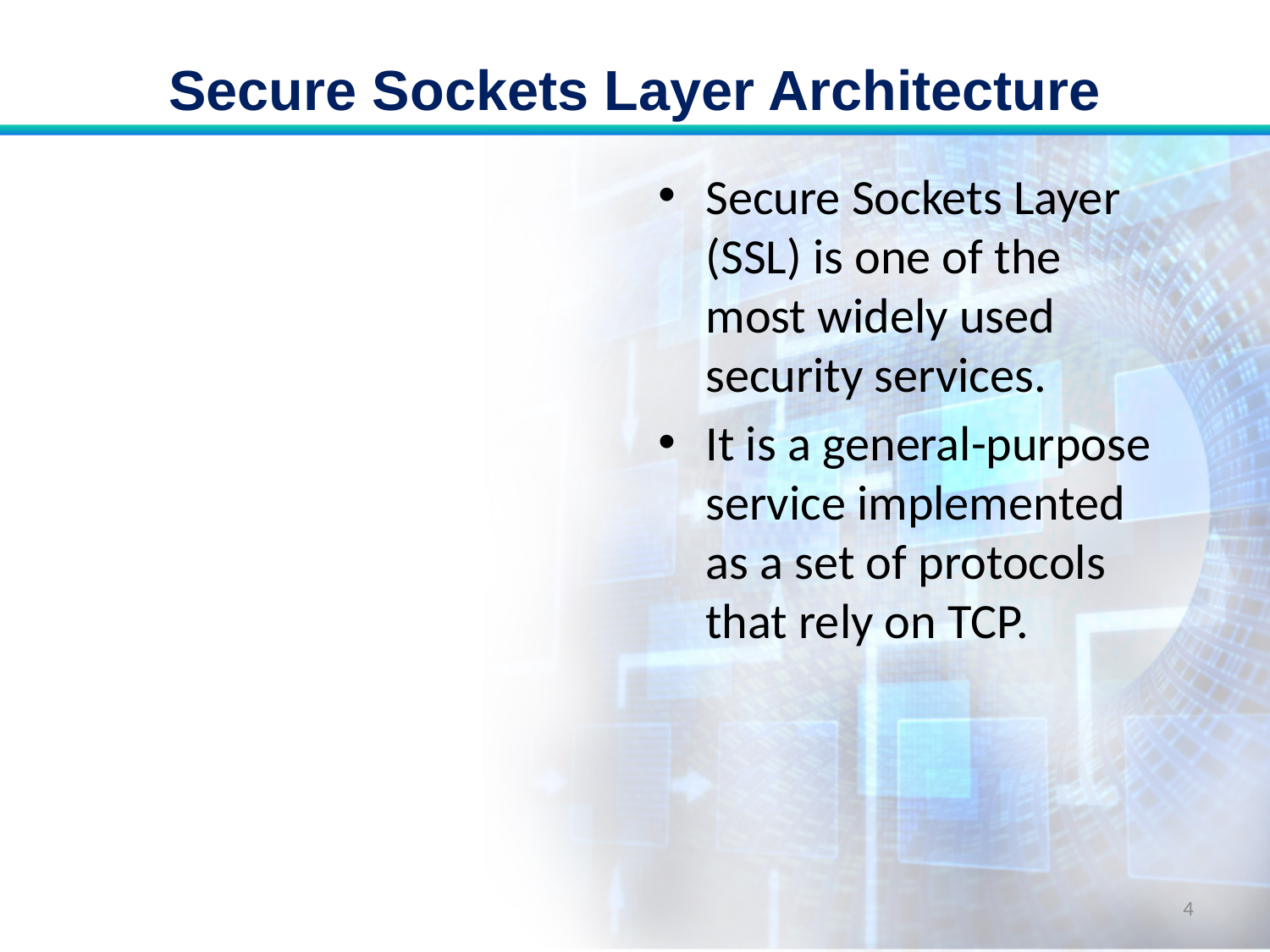

# Secure Sockets Layer Architecture
Secure Sockets Layer (SSL) is one of the most widely used security services.
It is a general-purpose service implemented as a set of protocols that rely on TCP.
4